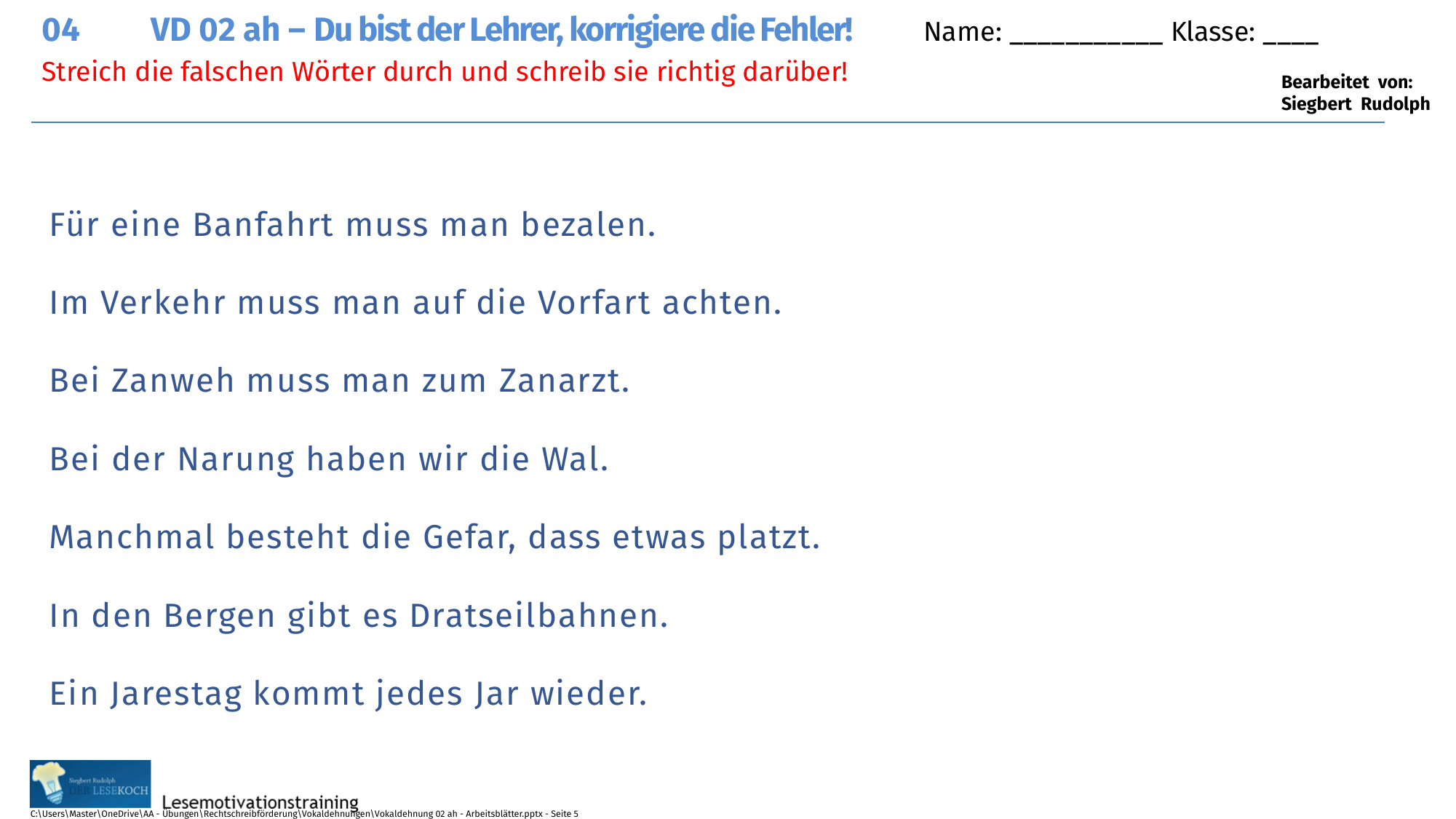

04	VD 02 ah – Du bist der Lehrer, korrigiere die Fehler!	 Name: ___________ Klasse: ____
5
5
5
Streich die falschen Wörter durch und schreib sie richtig darüber!
Für eine Banfahrt muss man bezalen.
Im Verkehr muss man auf die Vorfart achten.
Bei Zanweh muss man zum Zanarzt.
Bei der Narung haben wir die Wal.
Manchmal besteht die Gefar, dass etwas platzt.
In den Bergen gibt es Dratseilbahnen.
Ein Jarestag kommt jedes Jar wieder.

C:\Users\Master\OneDrive\AA - Übungen\Rechtschreibförderung\Vokaldehnungen\Vokaldehnung 02 ah - Arbeitsblätter.pptx - Seite 5